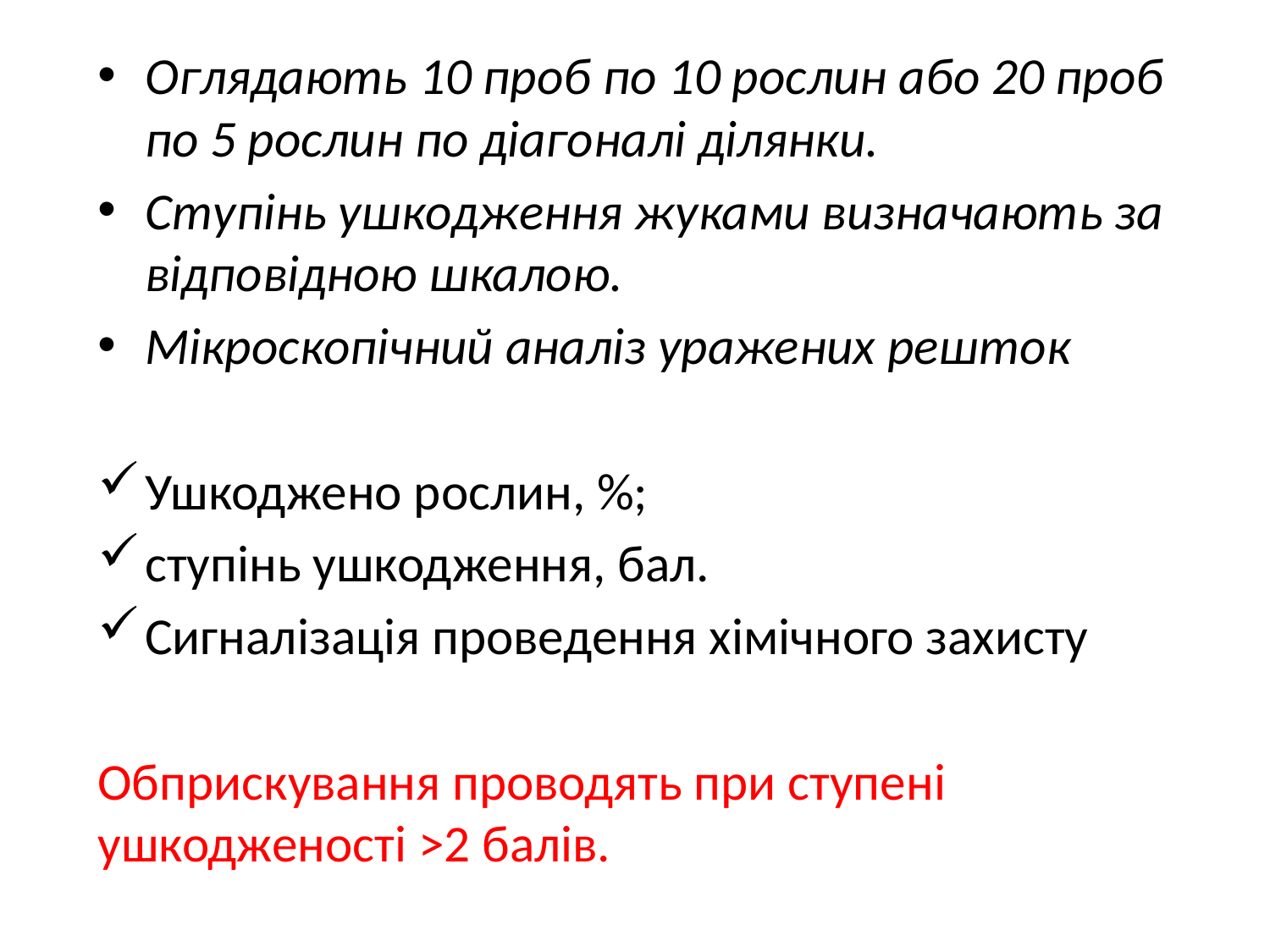

Оглядають 10 проб по 10 рослин або 20 проб по 5 рослин по діагоналі ділянки.
Ступінь ушкодження жуками визначають за відповідною шкалою.
Мікроскопічний аналіз уражених решток

Ушкоджено рослин, %;
ступінь ушкодження, бал.
Сигналізація проведення хімічного захисту

Обприскування проводять при ступені ушкодженості >2 балів.